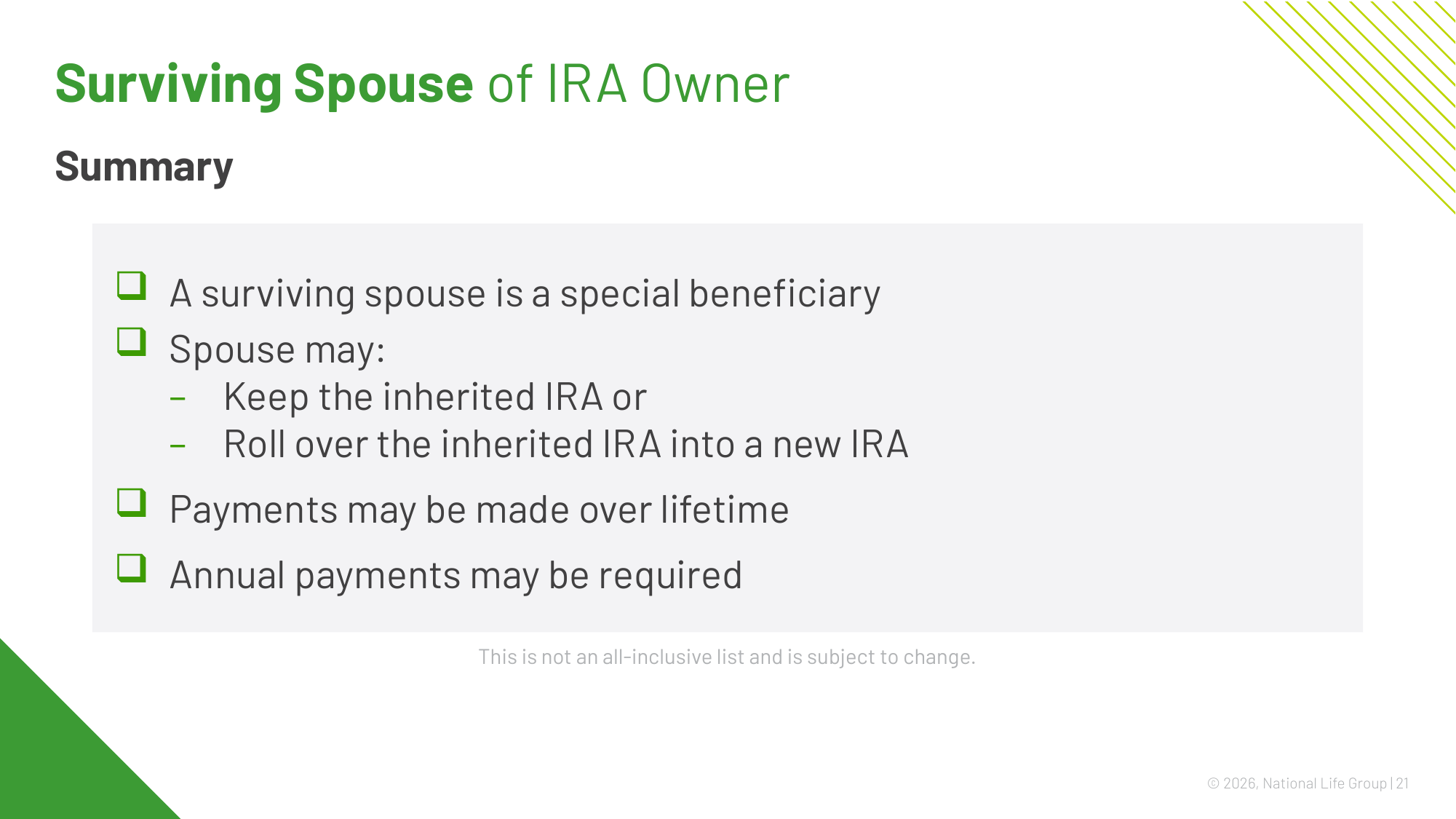

# Surviving Spouse of IRA Owner
Summary
A surviving spouse is a special beneficiary
Spouse may:
Keep the inherited IRA or
Roll over the inherited IRA into a new IRA
Payments may be made over lifetime
Annual payments may be required
This is not an all-inclusive list and is subject to change.
© 2026, National Life Group | 21